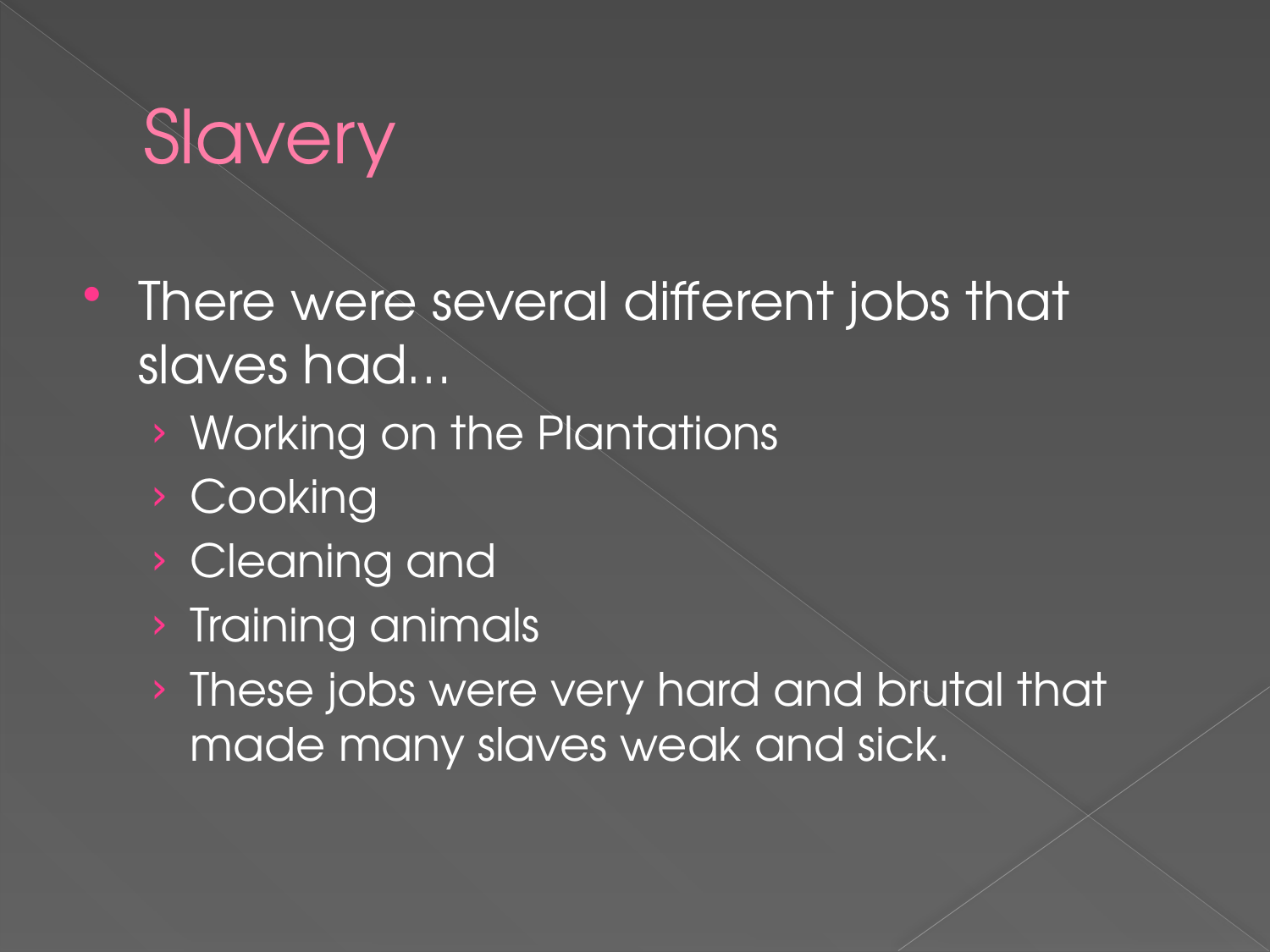

# Slavery
There were several different jobs that slaves had…
Working on the Plantations
Cooking
Cleaning and
Training animals
These jobs were very hard and brutal that made many slaves weak and sick.